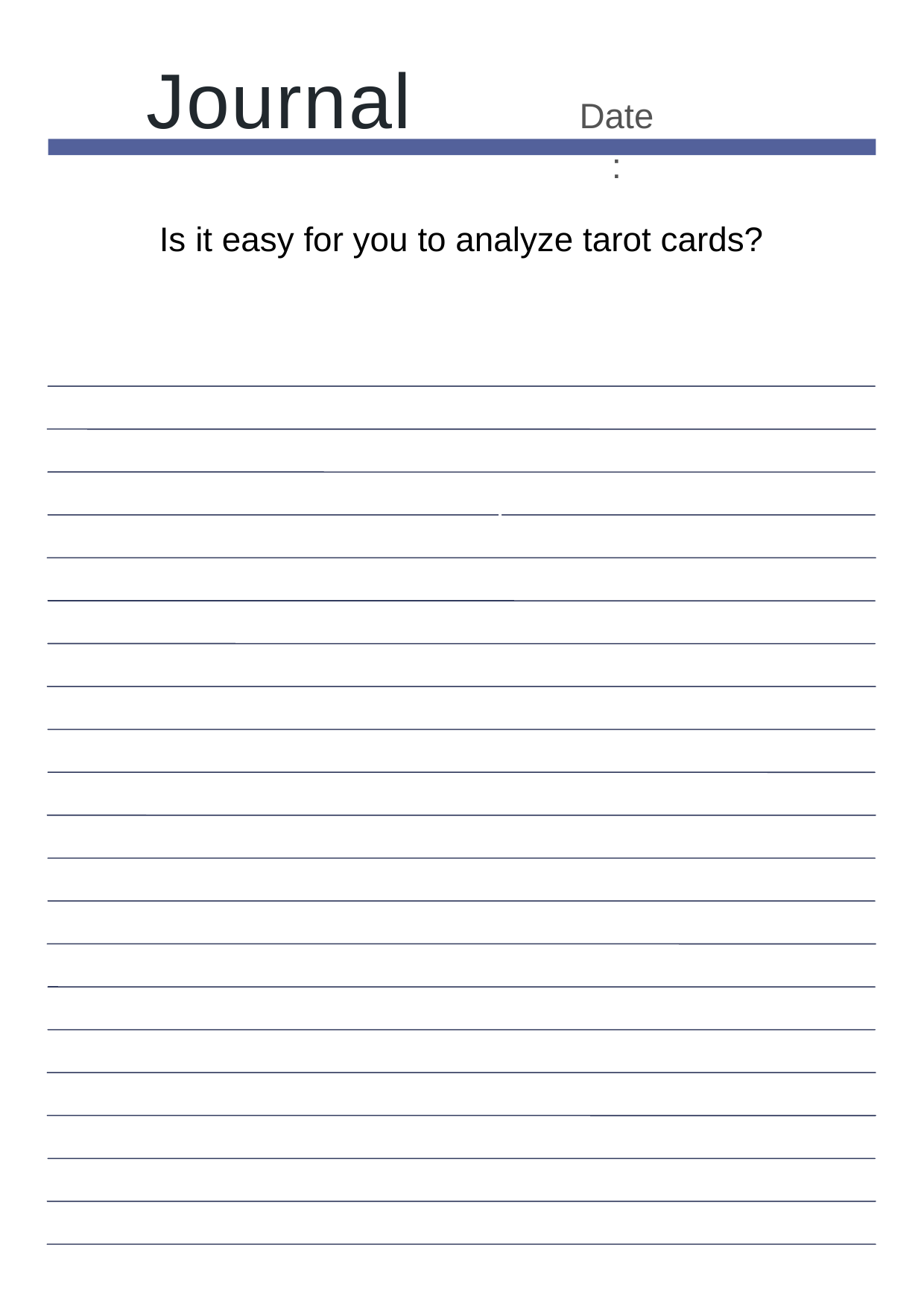

Journal
Date:

Is it easy for you to analyze tarot cards?

Journal Prompt Here